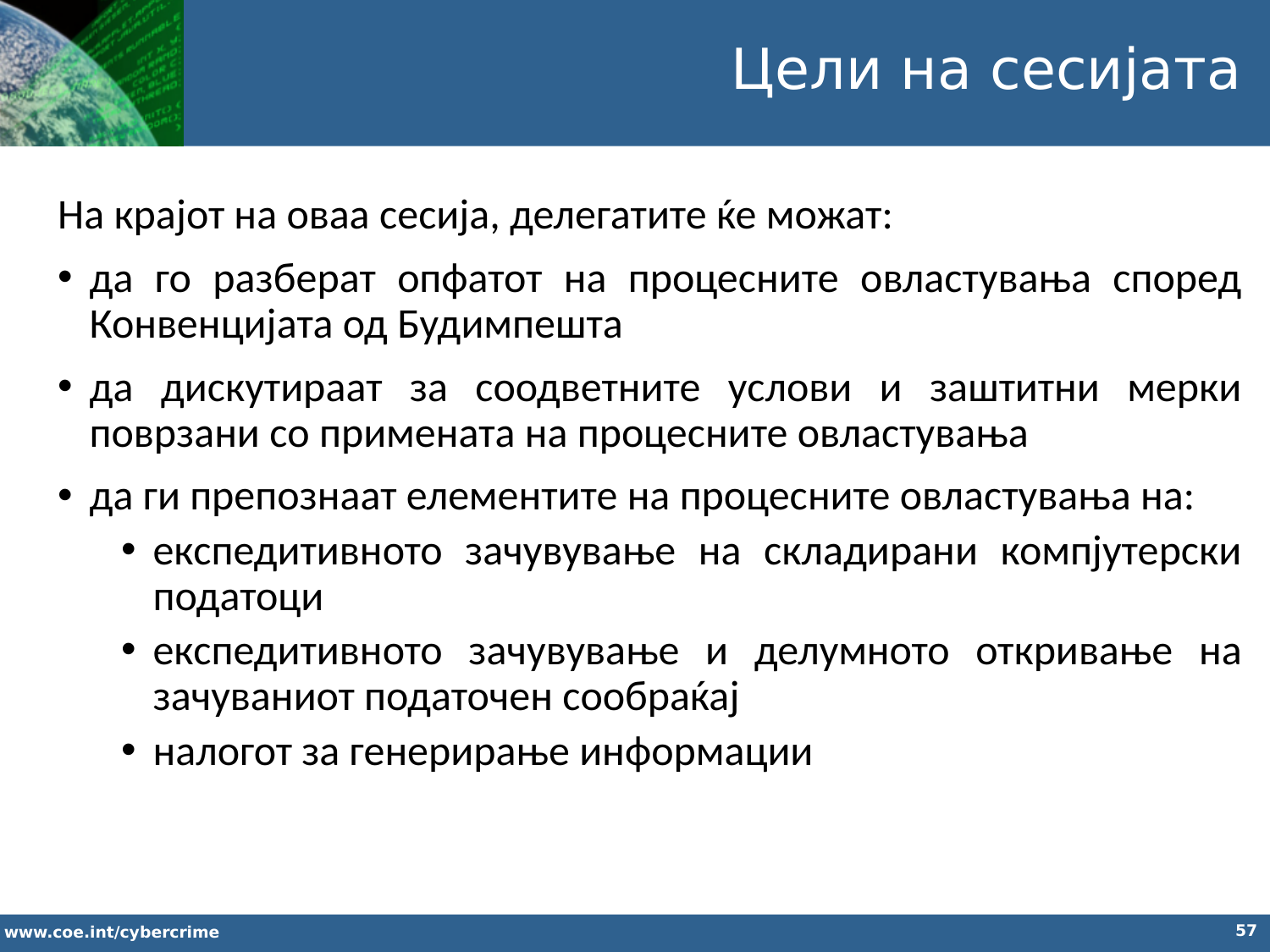

Цели на сесијата
На крајот на оваа сесија, делегатите ќе можат:
да го разберат опфатот на процесните овластувања според Конвенцијата од Будимпешта
да дискутираат за соодветните услови и заштитни мерки поврзани со примената на процесните овластувања
да ги препознаат елементите на процесните овластувања на:
експедитивното зачувување на складирани компјутерски податоци
експедитивното зачувување и делумното откривање на зачуваниот податочен сообраќај
налогот за генерирање информации